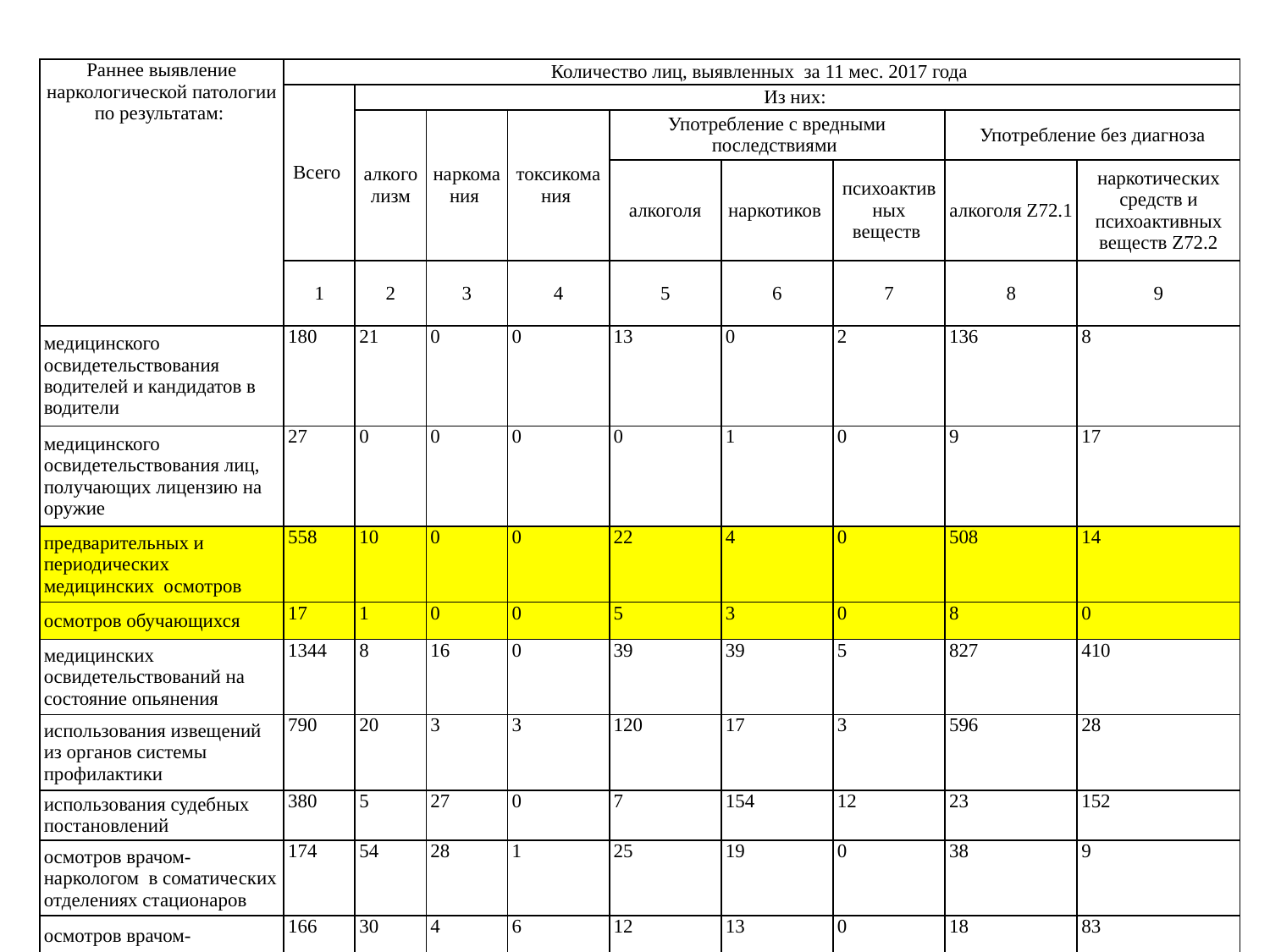

| Раннее выявление наркологической патологии по результатам: | Количество лиц, выявленных за 11 мес. 2017 года |  |  |  |  |  |  |  |  |
| --- | --- | --- | --- | --- | --- | --- | --- | --- | --- |
|  | Всего | Из них: |  |  |  |  |  |  |  |
|  |  | алкоголизм | наркомания | токсикомания | Употребление с вредными последствиями |  |  | Употребление без диагноза |  |
|  |  |  |  |  | алкоголя | наркотиков | психоактивных веществ | алкоголя Z72.1 | наркотических средств и психоактивных веществ Z72.2 |
|  | 1 | 2 | 3 | 4 | 5 | 6 | 7 | 8 | 9 |
| медицинского освидетельствования водителей и кандидатов в водители | 180 | 21 | 0 | 0 | 13 | 0 | 2 | 136 | 8 |
| медицинского освидетельствования лиц, получающих лицензию на оружие | 27 | 0 | 0 | 0 | 0 | 1 | 0 | 9 | 17 |
| предварительных и периодических медицинских осмотров | 558 | 10 | 0 | 0 | 22 | 4 | 0 | 508 | 14 |
| осмотров обучающихся | 17 | 1 | 0 | 0 | 5 | 3 | 0 | 8 | 0 |
| медицинских освидетельствований на состояние опьянения | 1344 | 8 | 16 | 0 | 39 | 39 | 5 | 827 | 410 |
| использования извещений из органов системы профилактики | 790 | 20 | 3 | 3 | 120 | 17 | 3 | 596 | 28 |
| использования судебных постановлений | 380 | 5 | 27 | 0 | 7 | 154 | 12 | 23 | 152 |
| осмотров врачом-наркологом в соматических отделениях стационаров | 174 | 54 | 28 | 1 | 25 | 19 | 0 | 38 | 9 |
| осмотров врачом-наркологом на амбулаторном приеме по направлению врачей иных специальностей | 166 | 30 | 4 | 6 | 12 | 13 | 0 | 18 | 83 |
| по результатам иных мероприятий | 405 | 160 | 16 | 0 | 25 | 20 | 1 | 122 | 61 |
| Итого | 4041 | 309 | 94 | 10 | 268 | 270 | 23 | 2285 | 782 |